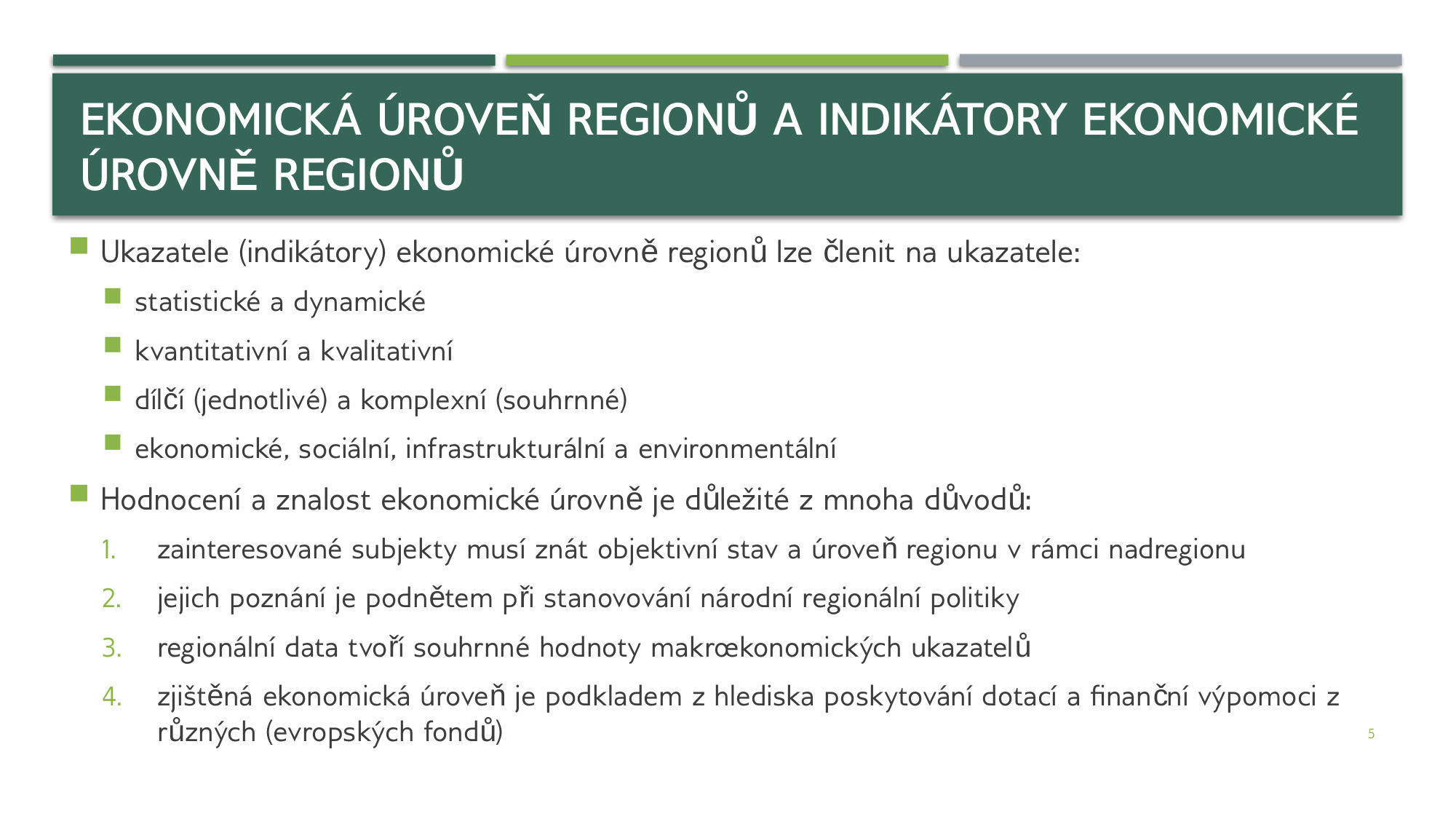

# Ekonomická úroveň regionů a indikátory ekonomické úrovně regionů
Ukazatele (indikátory) ekonomické úrovně regionů lze členit na ukazatele:
statistické a dynamické
kvantitativní a kvalitativní
dílčí (jednotlivé) a komplexní (souhrnné)
ekonomické, sociální, infrastrukturální a environmentální
Hodnocení a znalost ekonomické úrovně je důležité z mnoha důvodů:
zainteresované subjekty musí znát objektivní stav a úroveň regionu v rámci nadregionu
jejich poznání je podnětem při stanovování národní regionální politiky
regionální data tvoří souhrnné hodnoty makroekonomických ukazatelů
zjištěná ekonomická úroveň je podkladem z hlediska poskytování dotací a finanční výpomoci z různých (evropských fondů)
5